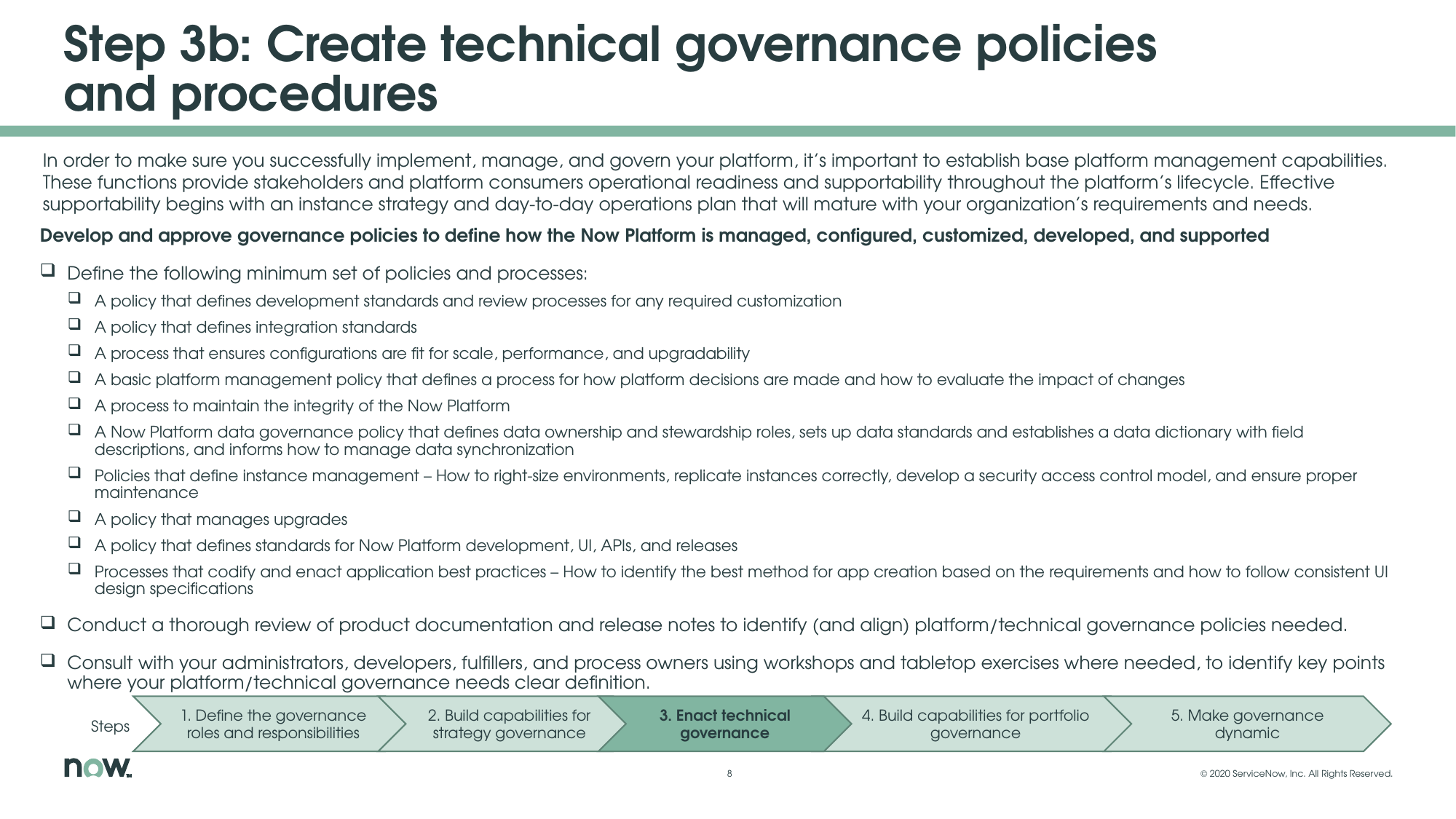

# Step 3b: Create technical governance policies and procedures

In order to make sure you successfully implement, manage, and govern your platform, it’s important to establish base platform management capabilities. These functions provide stakeholders and platform consumers operational readiness and supportability throughout the platform’s lifecycle. Effective supportability begins with an instance strategy and day-to-day operations plan that will mature with your organization’s requirements and needs.
Develop and approve governance policies to define how the Now Platform is managed, configured, customized, developed, and supported
Define the following minimum set of policies and processes:
A policy that defines development standards and review processes for any required customization
A policy that defines integration standards
A process that ensures configurations are fit for scale, performance, and upgradability
A basic platform management policy that defines a process for how platform decisions are made and how to evaluate the impact of changes
A process to maintain the integrity of the Now Platform
A Now Platform data governance policy that defines data ownership and stewardship roles, sets up data standards and establishes a data dictionary with field descriptions, and informs how to manage data synchronization
Policies that define instance management – How to right-size environments, replicate instances correctly, develop a security access control model, and ensure proper maintenance
A policy that manages upgrades
A policy that defines standards for Now Platform development, UI, APIs, and releases
Processes that codify and enact application best practices – How to identify the best method for app creation based on the requirements and how to follow consistent UI design specifications
Conduct a thorough review of product documentation and release notes to identify (and align) platform/technical governance policies needed.
Consult with your administrators, developers, fulfillers, and process owners using workshops and tabletop exercises where needed, to identify key points where your platform/technical governance needs clear definition.

1. Define the governance roles and responsibilities
2. Build capabilities for strategy governance
3. Enact technical governance
4. Build capabilities for portfolio governance
5. Make governance dynamic
Steps